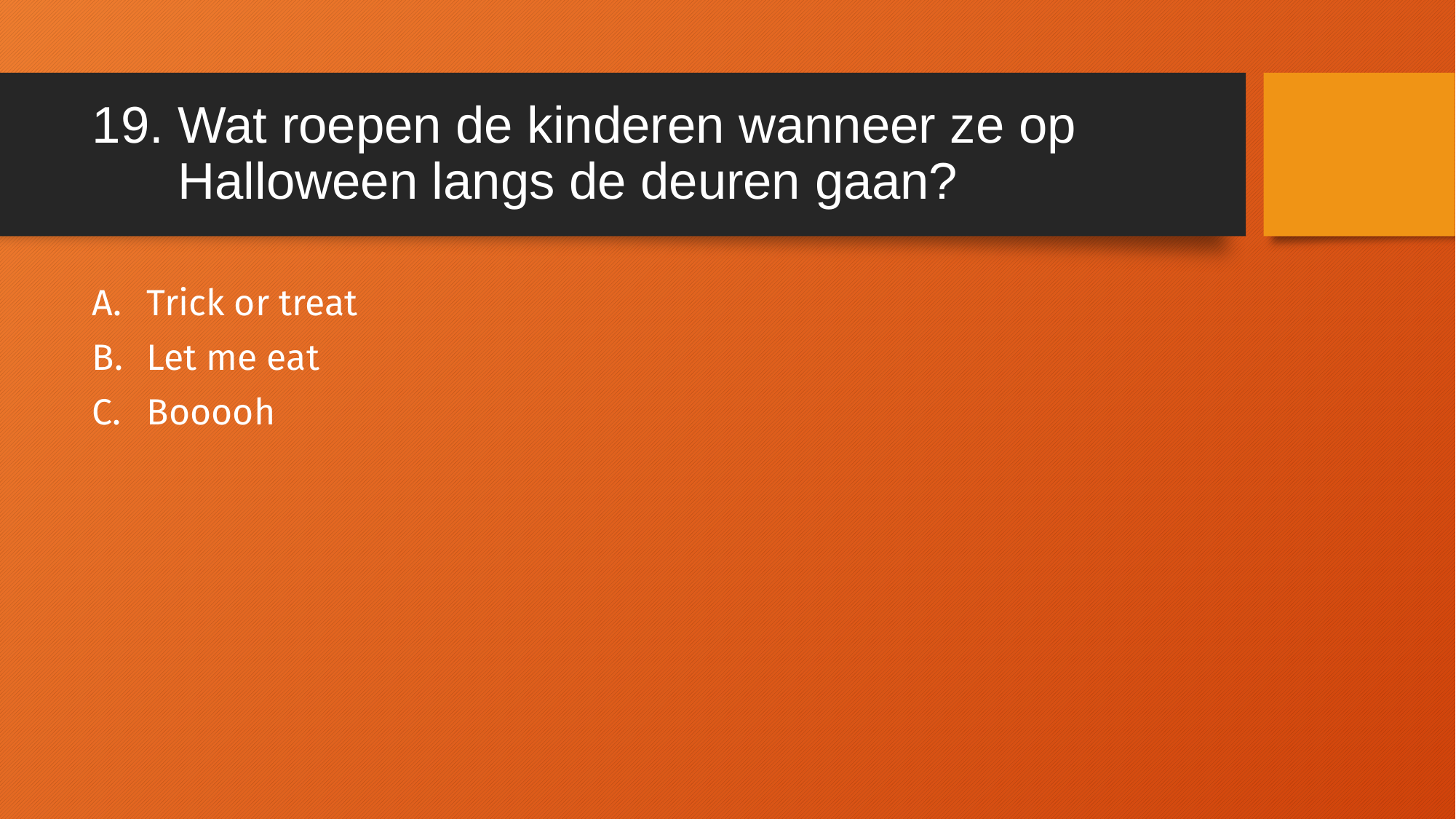

# 19. Wat roepen de kinderen wanneer ze op Halloween langs de deuren gaan?
Trick or treat
Let me eat
Booooh